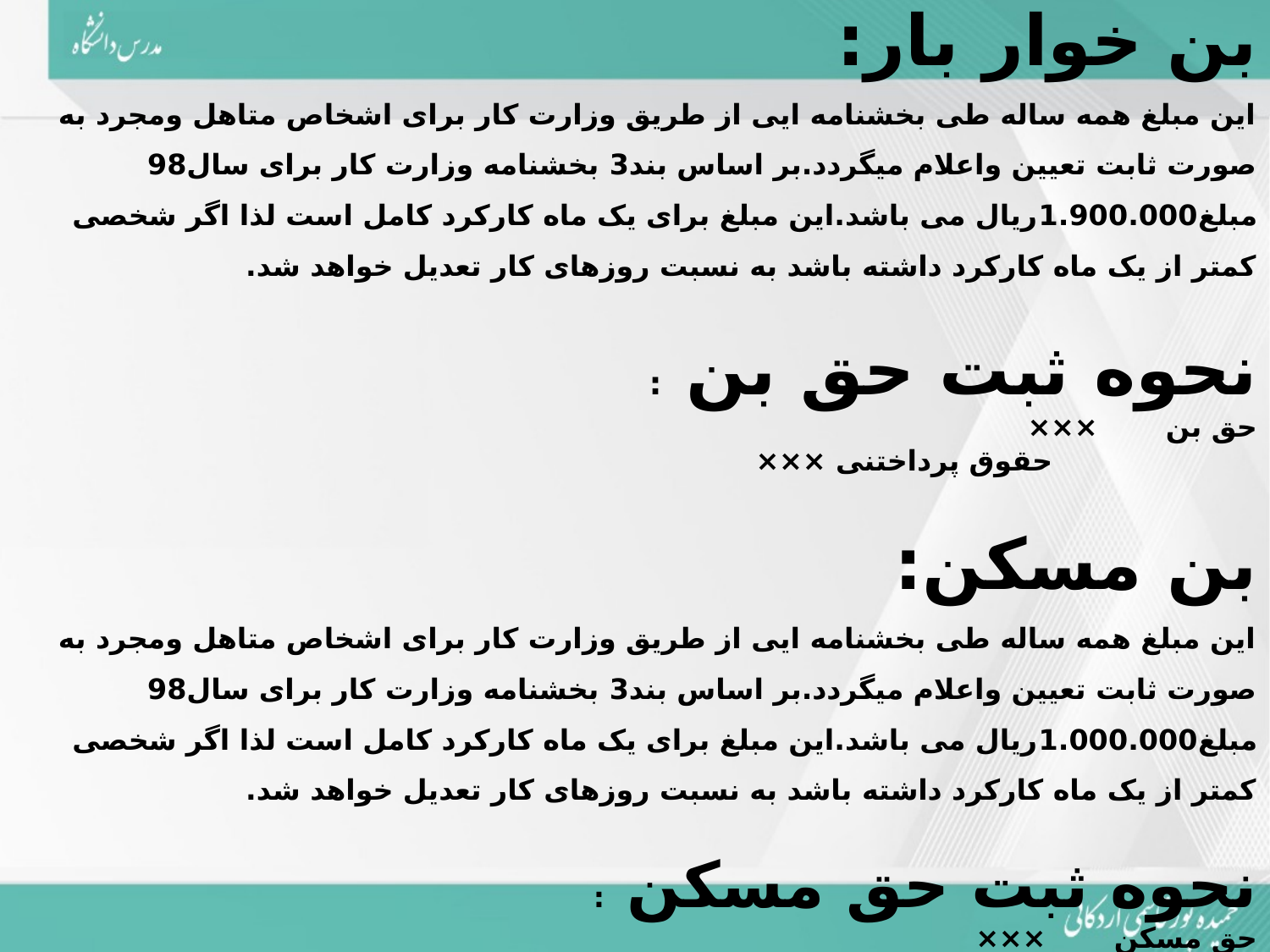

بن خوار بار:
این مبلغ همه ساله طی بخشنامه ایی از طریق وزارت کار برای اشخاص متاهل ومجرد به صورت ثابت تعیین واعلام میگردد.بر اساس بند3 بخشنامه وزارت کار برای سال98 مبلغ1.900.000ریال می باشد.این مبلغ برای یک ماه کارکرد کامل است لذا اگر شخصی کمتر از یک ماه کارکرد داشته باشد به نسبت روزهای کار تعدیل خواهد شد.
نحوه ثبت حق بن :
حق بن       ×××
                     حقوق پرداختنی ×××
بن مسکن:
این مبلغ همه ساله طی بخشنامه ایی از طریق وزارت کار برای اشخاص متاهل ومجرد به صورت ثابت تعیین واعلام میگردد.بر اساس بند3 بخشنامه وزارت کار برای سال98 مبلغ1.000.000ریال می باشد.این مبلغ برای یک ماه کارکرد کامل است لذا اگر شخصی کمتر از یک ماه کارکرد داشته باشد به نسبت روزهای کار تعدیل خواهد شد.
نحوه ثبت حق مسکن :
حق مسکن       ×××
                     حقوق پرداختنی ×××